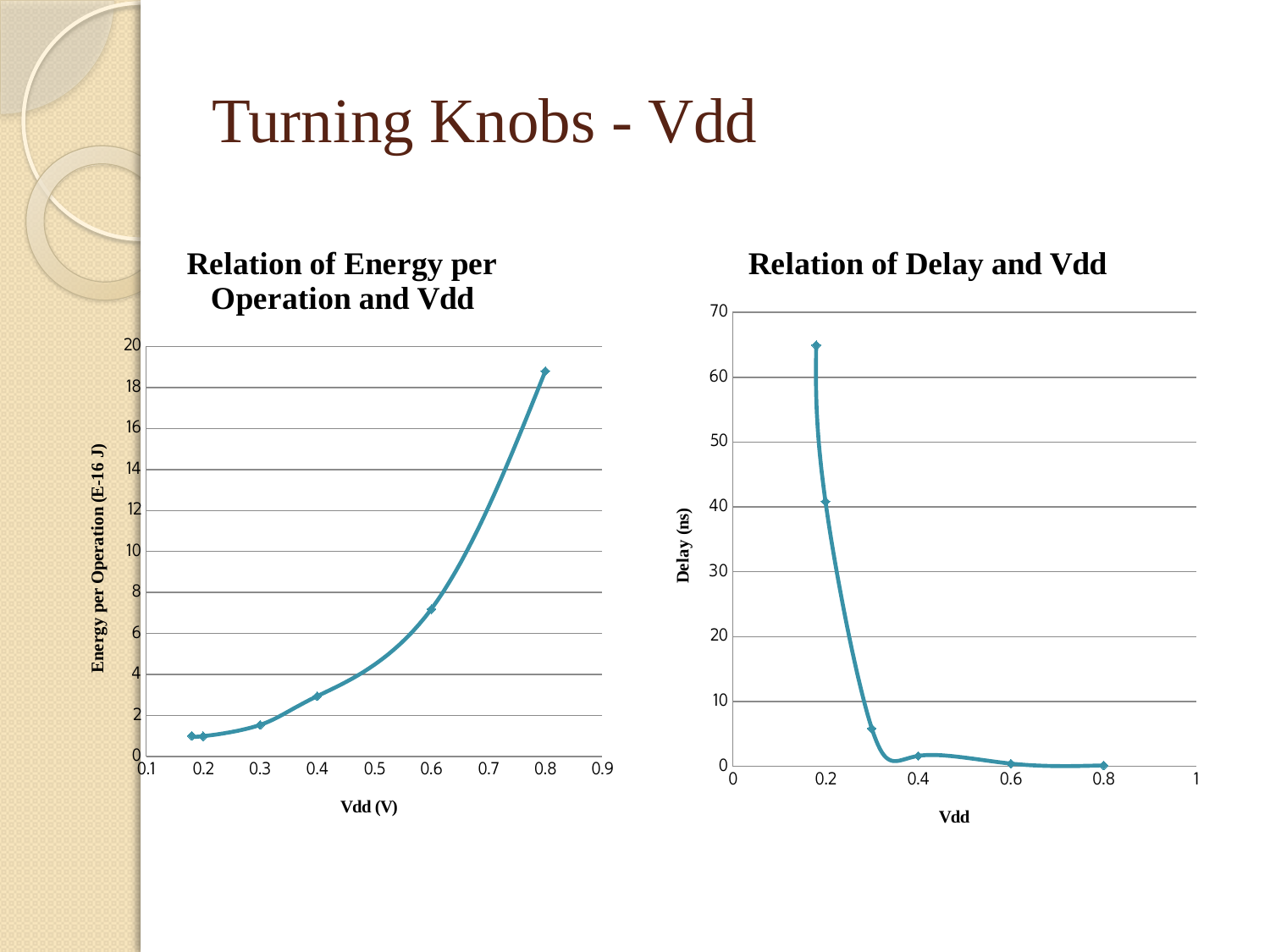

# Turning Knobs - Vdd

### Chart: Relation of Energy per Operation and Vdd

| Category | Energy [E-16 J] |
|---|---|

### Chart: Relation of Delay and Vdd

| Category | C-Q Delay [ns] |
|---|---|